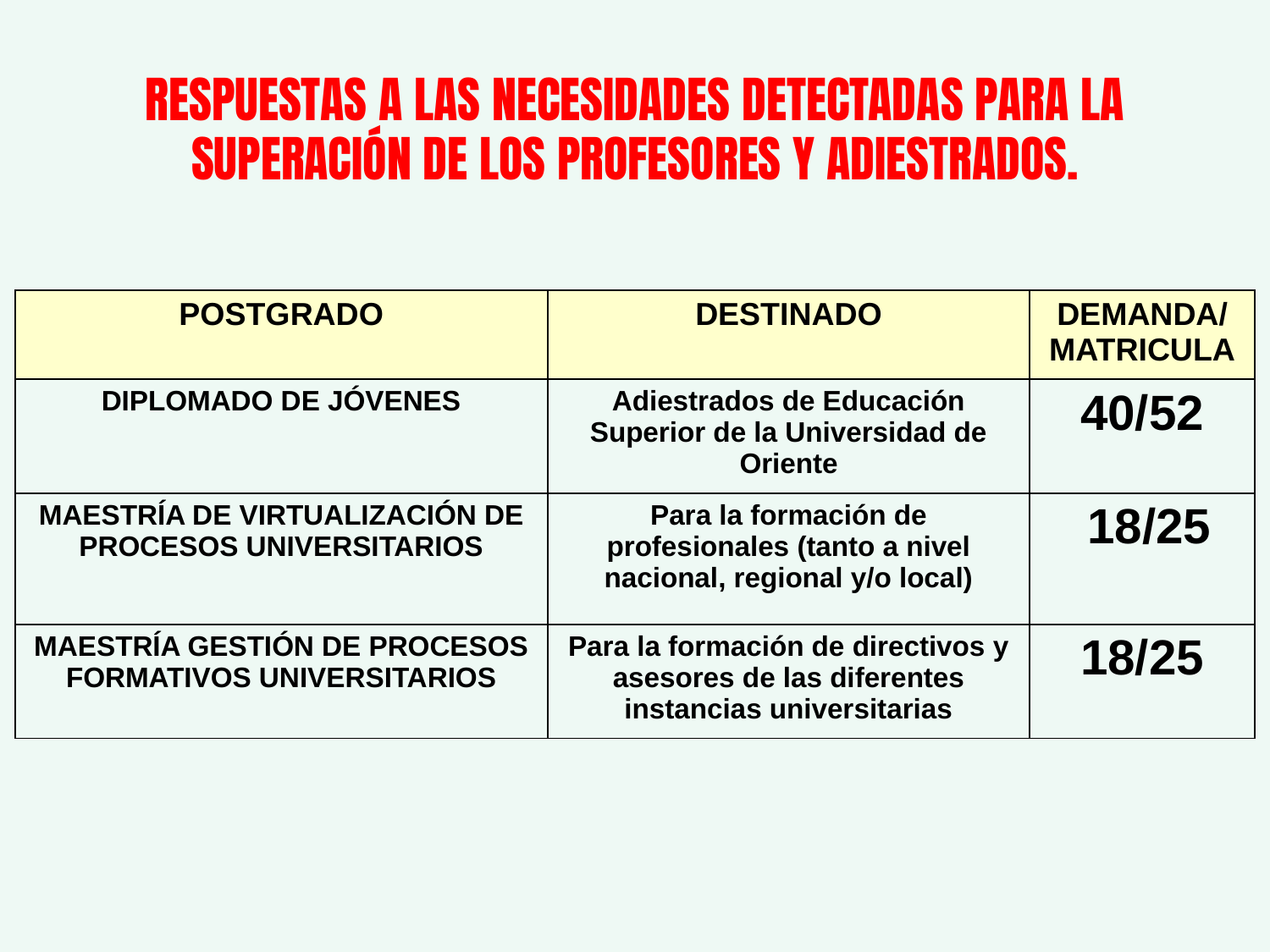

RESPUESTAS A LAS NECESIDADES DETECTADAS PARA LA SUPERACIÓN DE LOS PROFESORES Y ADIESTRADOS.
| POSTGRADO | DESTINADO | DEMANDA/ MATRICULA |
| --- | --- | --- |
| DIPLOMADO DE JÓVENES | Adiestrados de Educación Superior de la Universidad de Oriente | 40/52 |
| MAESTRÍA DE VIRTUALIZACIÓN DE PROCESOS UNIVERSITARIOS | Para la formación de profesionales (tanto a nivel nacional, regional y/o local) | 18/25 |
| MAESTRÍA GESTIÓN DE PROCESOS FORMATIVOS UNIVERSITARIOS | Para la formación de directivos y asesores de las diferentes instancias universitarias | 18/25 |